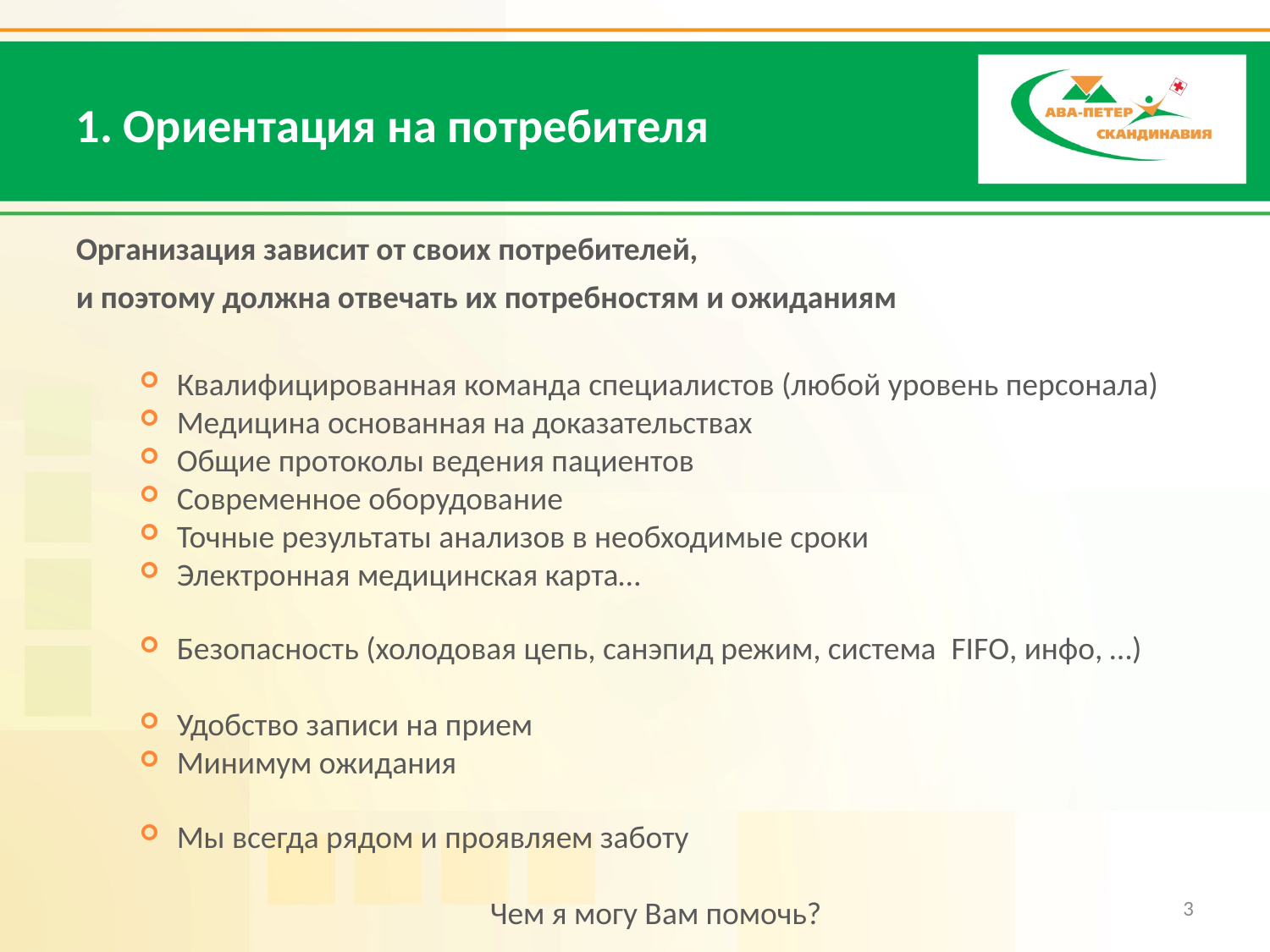

1. Ориентация на потребителя
Организация зависит от своих потребителей,
и поэтому должна отвечать их потребностям и ожиданиям

Квалифицированная команда специалистов (любой уровень персонала)
Медицина основанная на доказательствах
Общие протоколы ведения пациентов
Современное оборудование
Точные результаты анализов в необходимые сроки
Электронная медицинская карта…

Безопасность (холодовая цепь, санэпид режим, система  FIFO, инфо, …)

Удобство записи на прием
Минимум ожидания

Мы всегда рядом и проявляем заботу

Чем я могу Вам помочь?

3